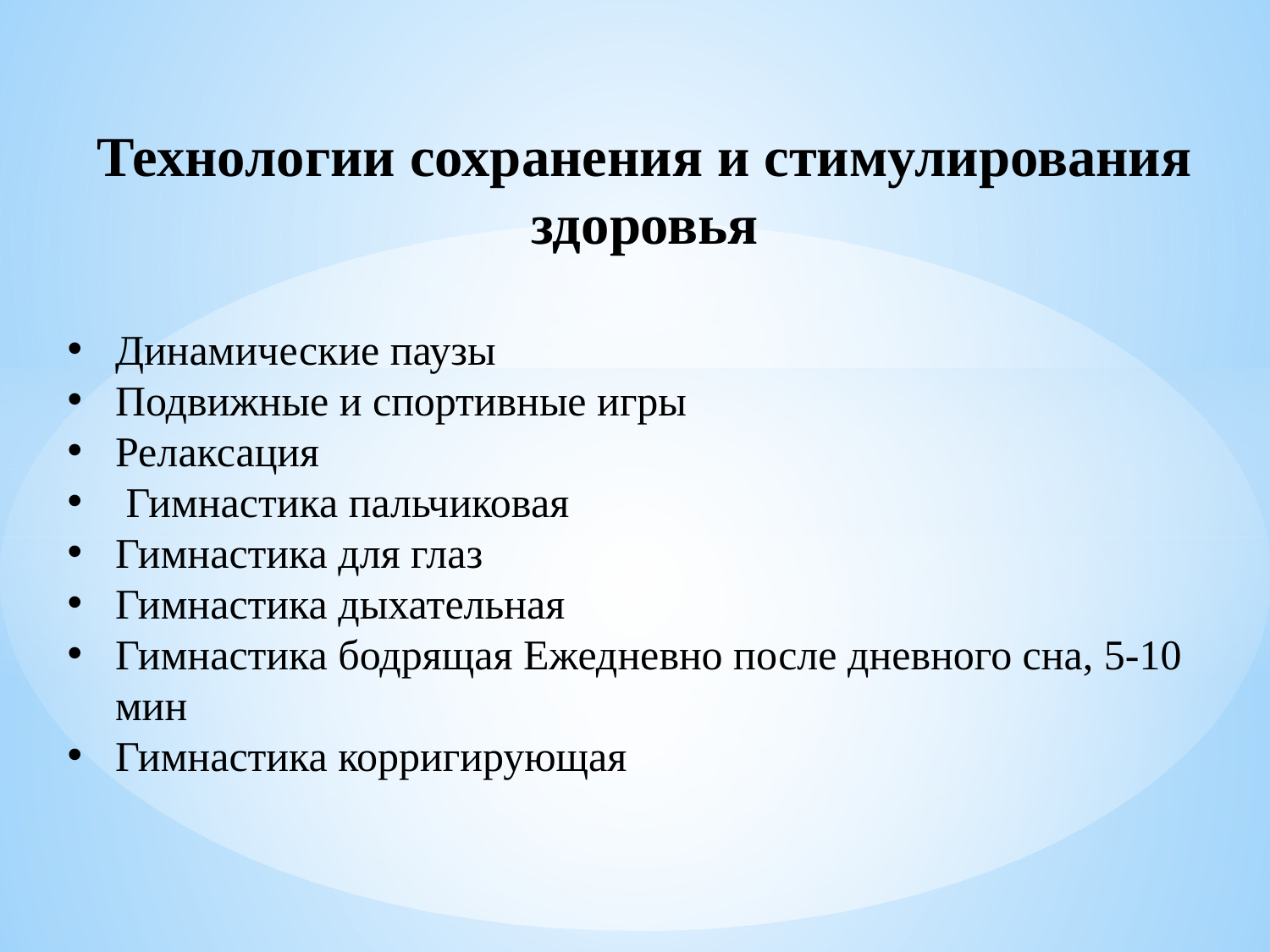

Технологии сохранения и стимулирования здоровья
Динамические паузы
Подвижные и спортивные игры
Релаксация
 Гимнастика пальчиковая
Гимнастика для глаз
Гимнастика дыхательная
Гимнастика бодрящая Ежедневно после дневного сна, 5-10 мин
Гимнастика корригирующая